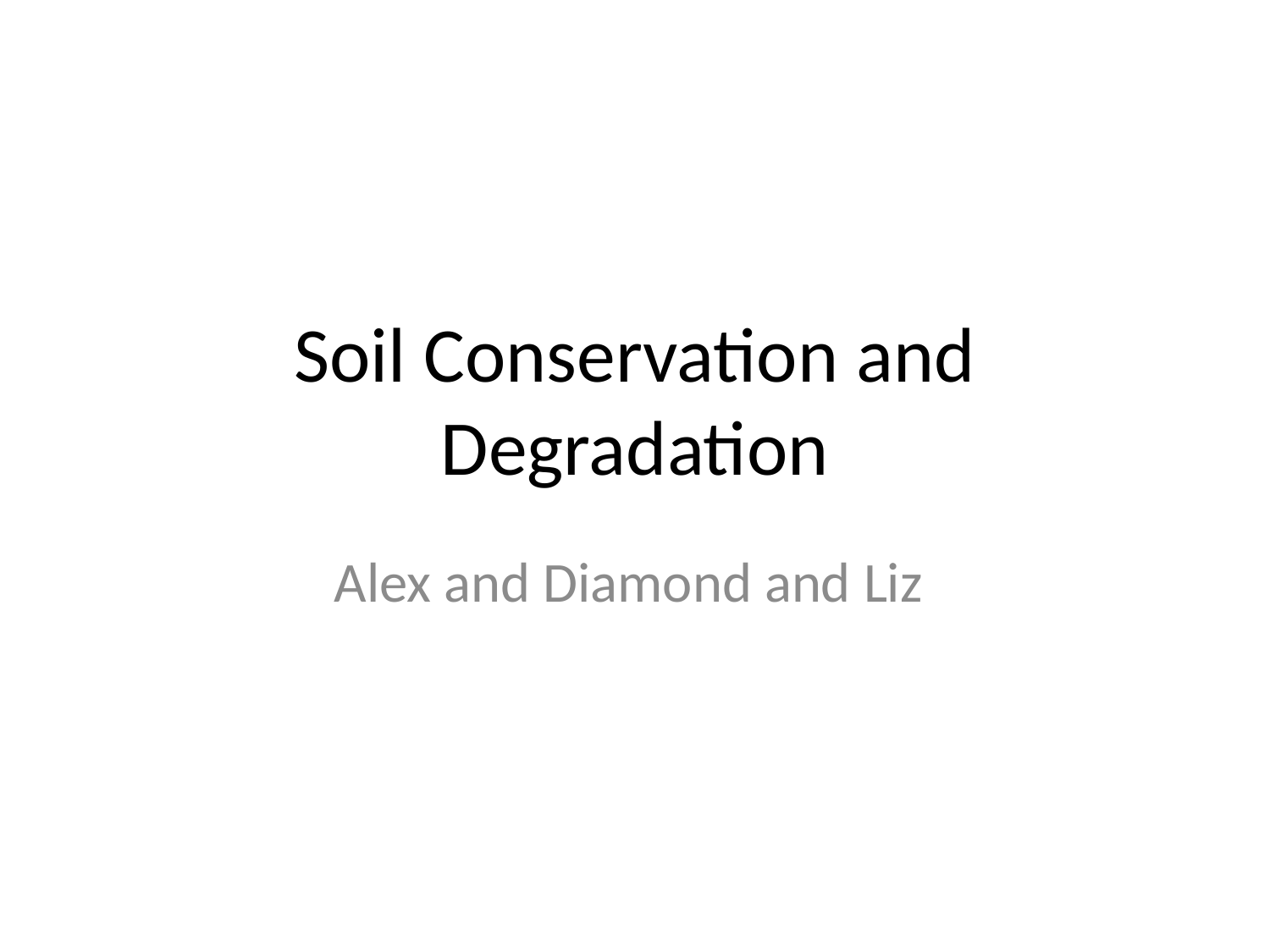

# Soil Conservation and Degradation
Alex and Diamond and Liz